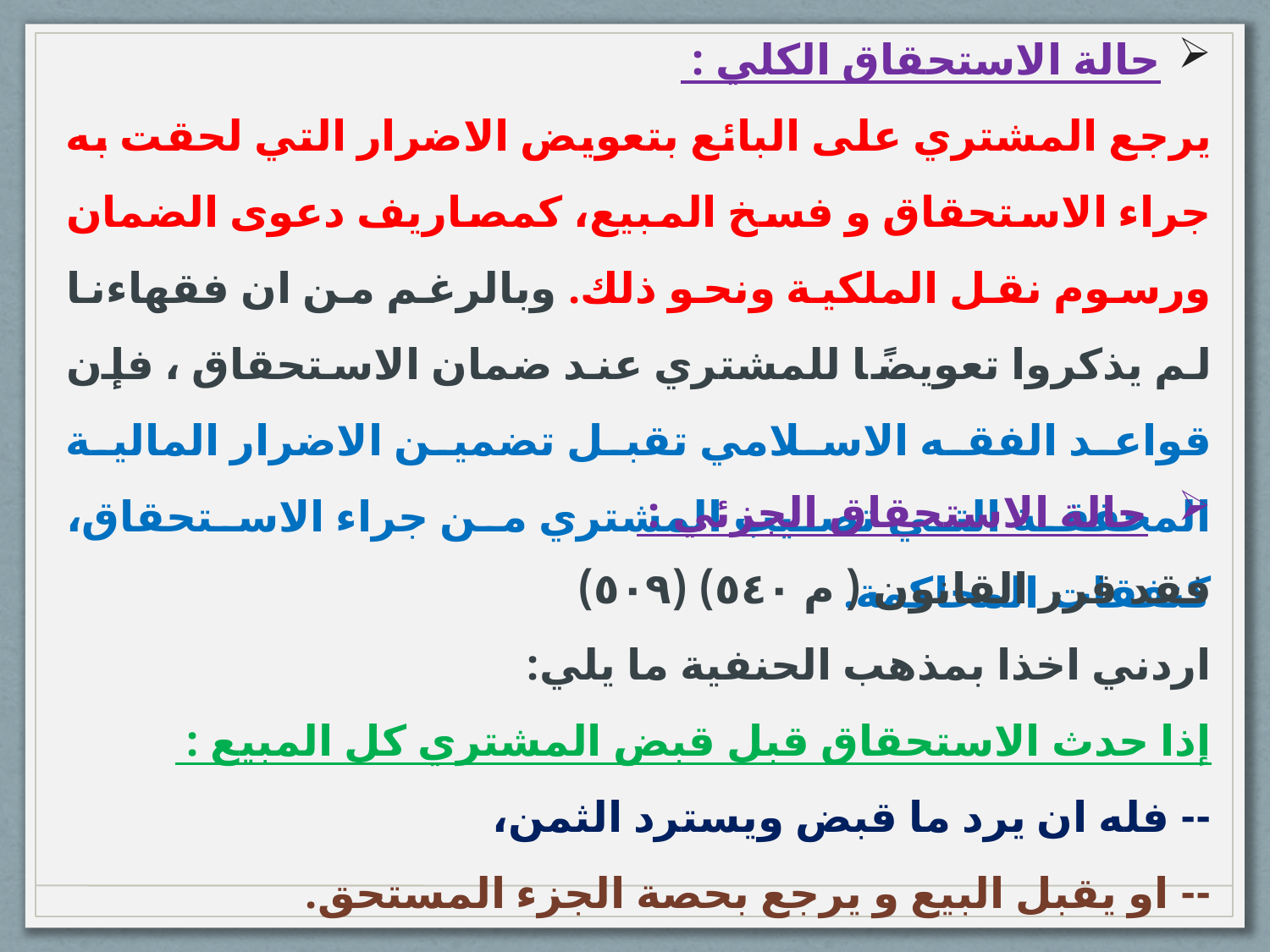

حالة الاستحقاق الكلي :
يرجع المشتري على البائع بتعويض الاضرار التي لحقت به جراء الاستحقاق و فسخ المبيع، كمصاريف دعوى الضمان ورسوم نقل الملكية ونحو ذلك. وبالرغم من ان فقهاءنا لم يذكروا تعويضًا للمشتري عند ضمان الاستحقاق ، فإن قواعد الفقه الاسلامي تقبل تضمين الاضرار المالية المحققة التي تصيب المشتري من جراء الاستحقاق، كنفقات المحاكمة.
حالة الاستحقاق الجزئي :
فقد قرر القانون ( م ٥٤٠) (٥٠٩)
اردني اخذا بمذهب الحنفية ما يلي:
إذا حدث الاستحقاق قبل قبض المشتري كل المبيع :
-- فله ان يرد ما قبض ويسترد الثمن،
-- او يقبل البيع و يرجع بحصة الجزء المستحق.